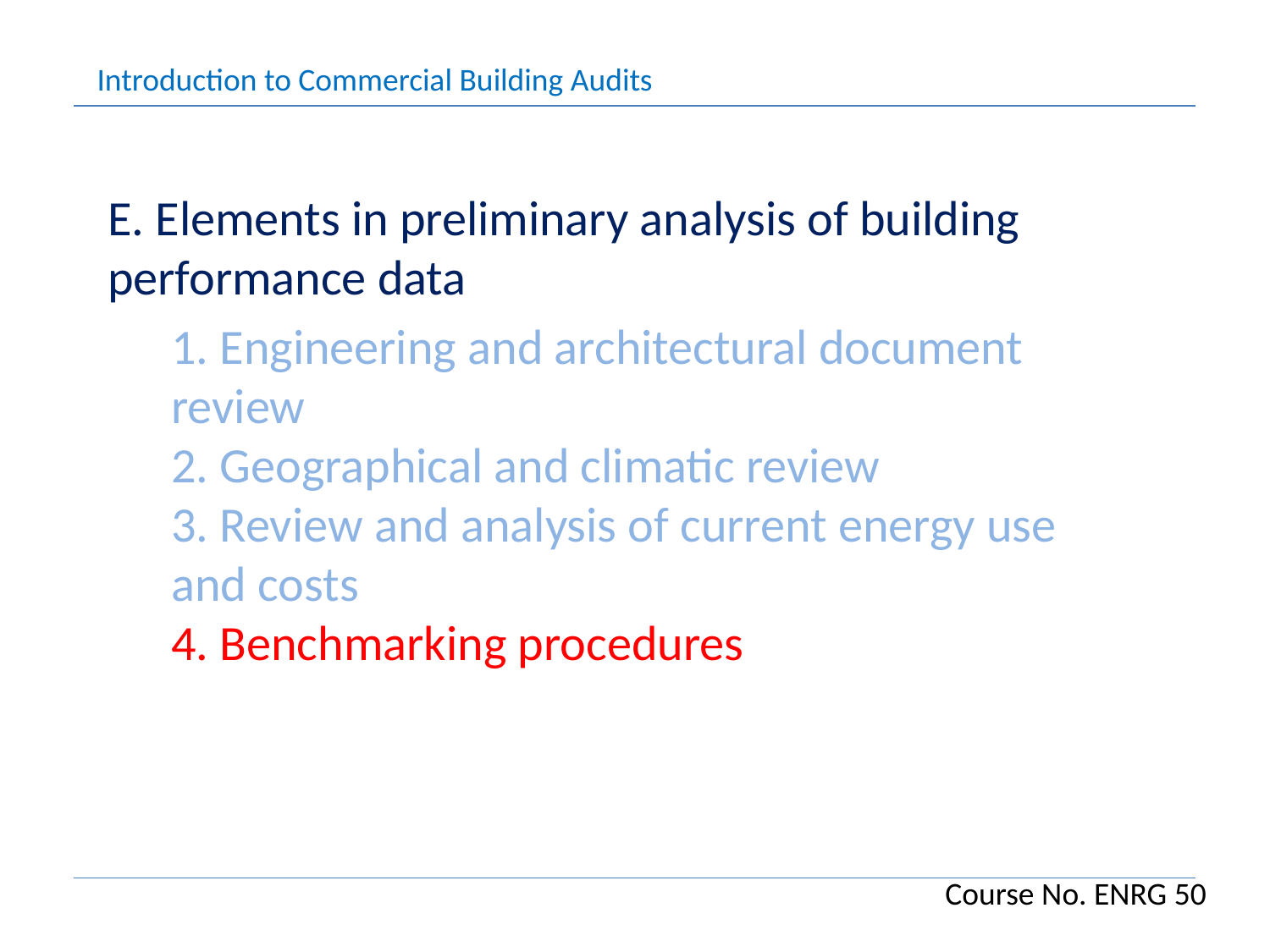

Introduction to Commercial Building Audits
E. Elements in preliminary analysis of building performance data
1. Engineering and architectural document review
2. Geographical and climatic review
3. Review and analysis of current energy use and costs
4. Benchmarking procedures
Course No. ENRG 50